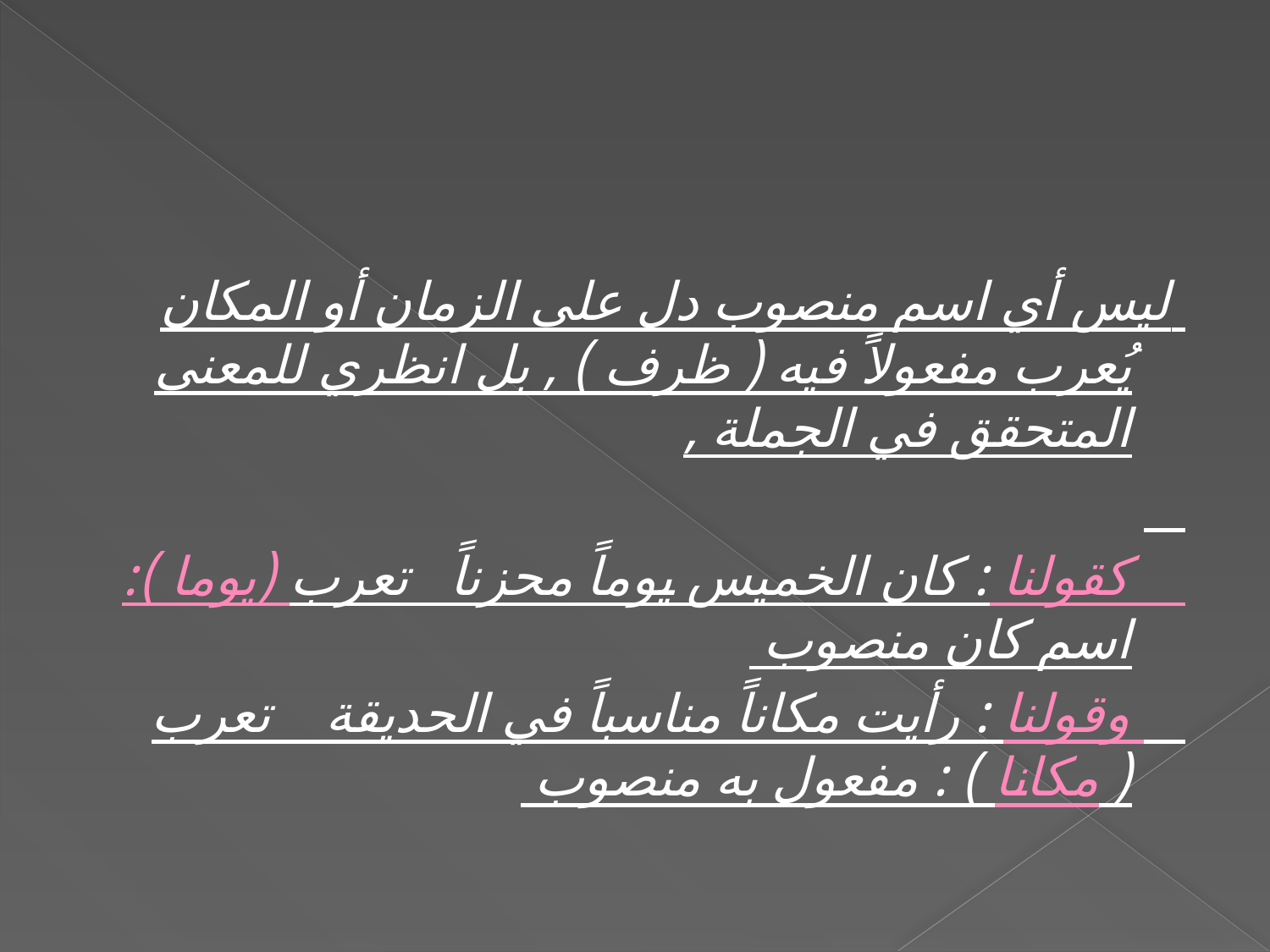

#
 ليس أي اسم منصوب دل على الزمان أو المكان يُعرب مفعولاً فيه ( ظرف ) , بل انظري للمعنى المتحقق في الجملة ,

    كقولنا : كان الخميس يوماً محزناً   تعرب (يوما ): اسم كان منصوب
    وقولنا : رأيت مكاناً مناسباً في الحديقة    تعرب ( مكانا ) : مفعول به منصوب